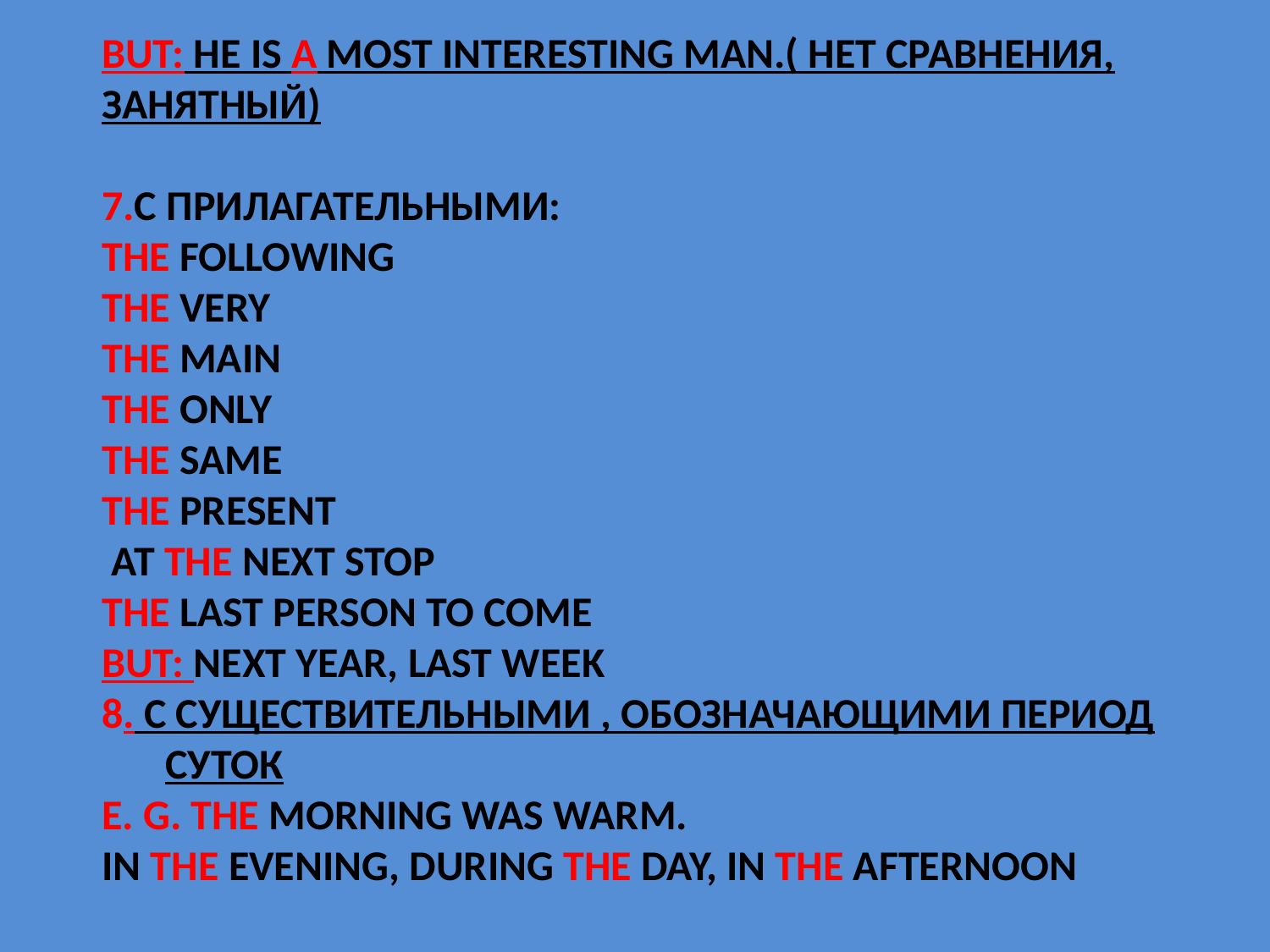

But: He is a most interesting man.( нет сравнения, занятный)

7.С прилагательными:
The following
The very
The main
The only
The same
The present
 at the next stop
The last person to come
But: next year, last week
8. С существительными , обозначающими период суток
E. g. The morning was warm.
In the evening, during the day, in the afternoon